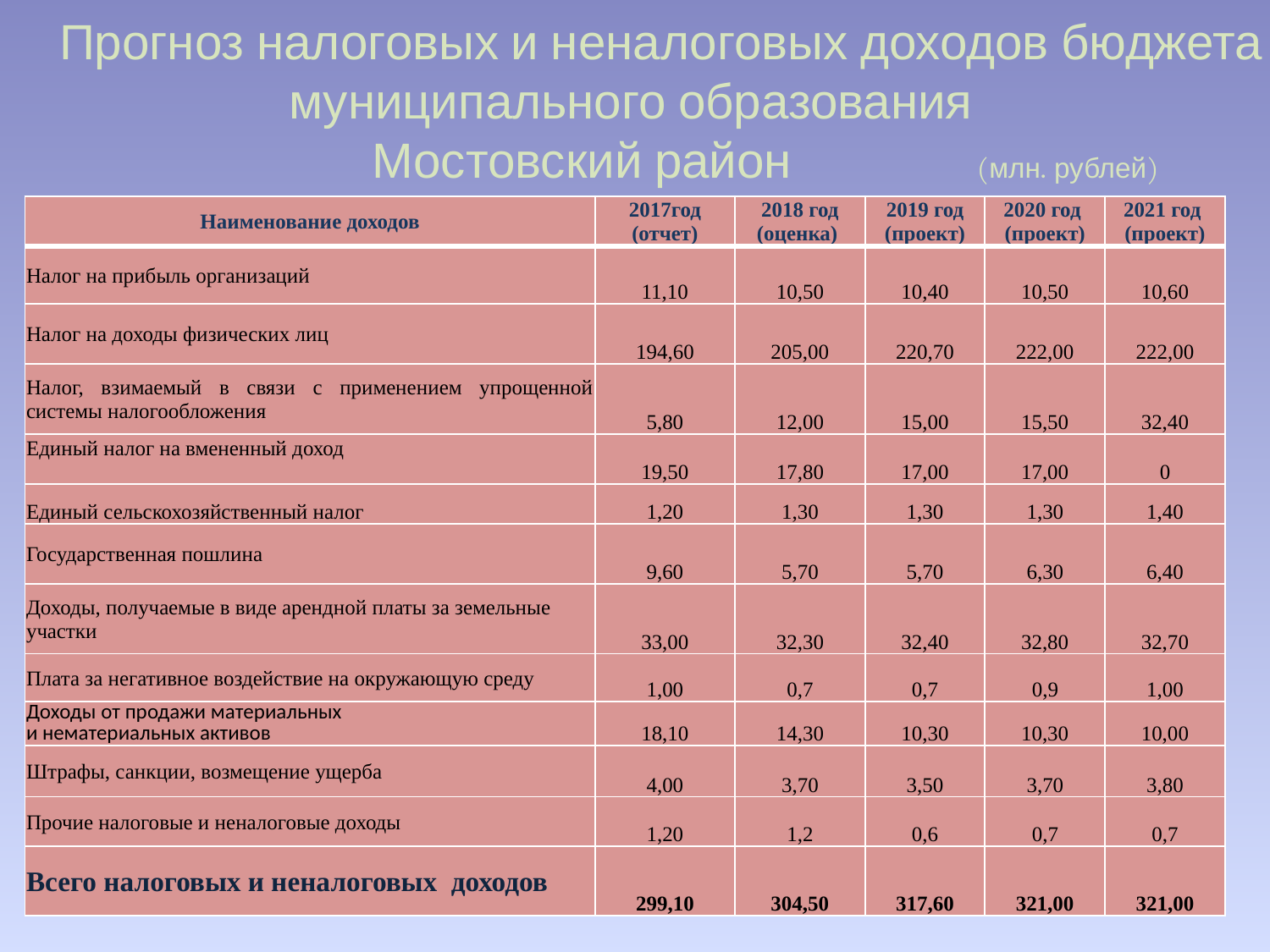

# Прогноз налоговых и неналоговых доходов бюджета муниципального образования Мостовский район               (млн. рублей)
| Наименование доходов | 2017год (отчет) | 2018 год (оценка) | 2019 год (проект) | 2020 год (проект) | 2021 год (проект) |
| --- | --- | --- | --- | --- | --- |
| Налог на прибыль организаций | 11,10 | 10,50 | 10,40 | 10,50 | 10,60 |
| Налог на доходы физических лиц | 194,60 | 205,00 | 220,70 | 222,00 | 222,00 |
| Налог, взимаемый в связи с применением упрощенной системы налогообложения | 5,80 | 12,00 | 15,00 | 15,50 | 32,40 |
| Единый налог на вмененный доход | 19,50 | 17,80 | 17,00 | 17,00 | 0 |
| Единый сельскохозяйственный налог | 1,20 | 1,30 | 1,30 | 1,30 | 1,40 |
| Государственная пошлина | 9,60 | 5,70 | 5,70 | 6,30 | 6,40 |
| Доходы, получаемые в виде арендной платы за земельные участки | 33,00 | 32,30 | 32,40 | 32,80 | 32,70 |
| Плата за негативное воздействие на окружающую среду | 1,00 | 0,7 | 0,7 | 0,9 | 1,00 |
| Доходы от продажи материальных и нематериальных активов | 18,10 | 14,30 | 10,30 | 10,30 | 10,00 |
| Штрафы, санкции, возмещение ущерба | 4,00 | 3,70 | 3,50 | 3,70 | 3,80 |
| Прочие налоговые и неналоговые доходы | 1,20 | 1,2 | 0,6 | 0,7 | 0,7 |
| Всего налоговых и неналоговых доходов | 299,10 | 304,50 | 317,60 | 321,00 | 321,00 |